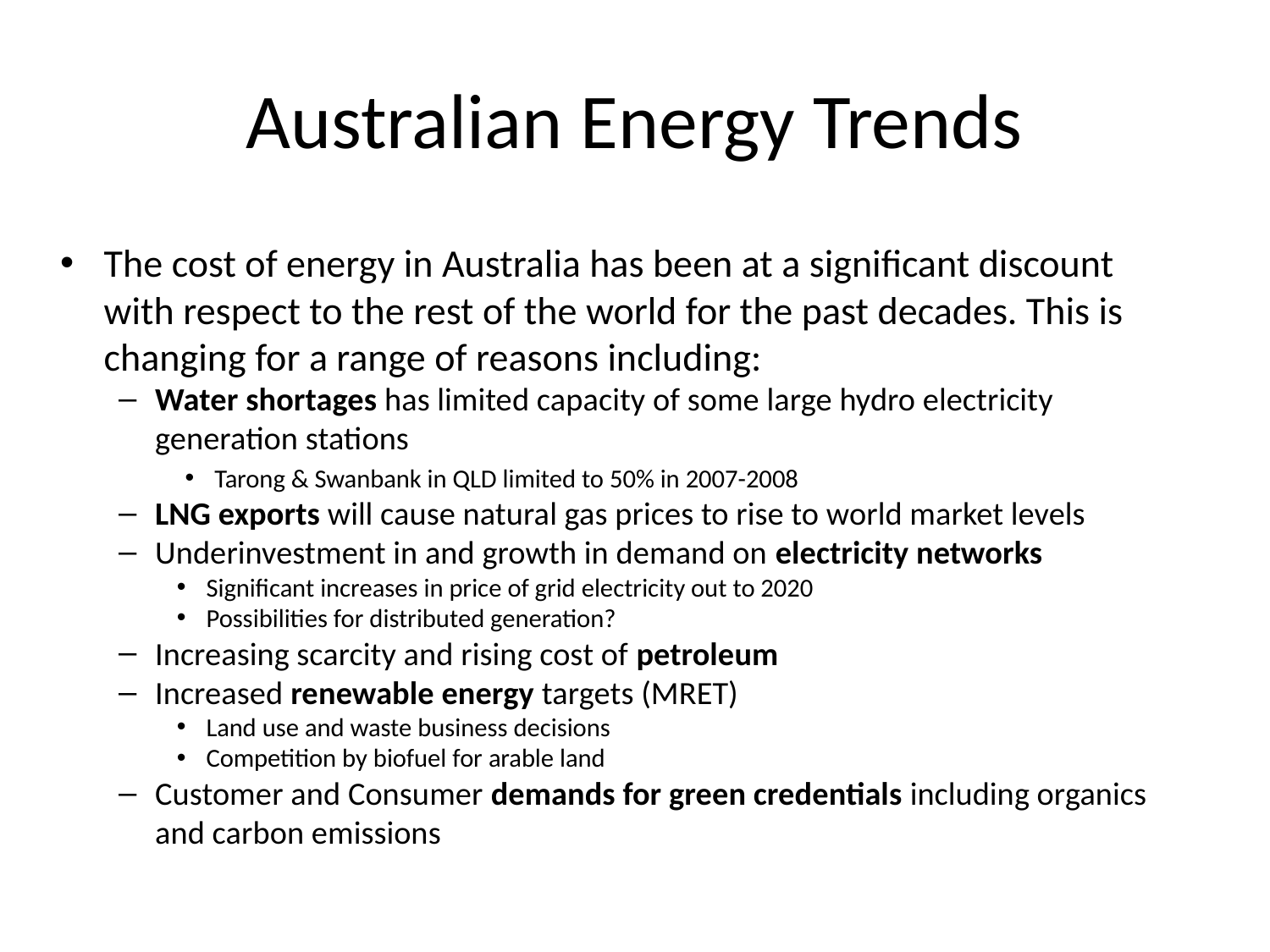

# Australian Energy Trends
The cost of energy in Australia has been at a significant discount with respect to the rest of the world for the past decades. This is changing for a range of reasons including:
Water shortages has limited capacity of some large hydro electricity generation stations
Tarong & Swanbank in QLD limited to 50% in 2007-2008
LNG exports will cause natural gas prices to rise to world market levels
Underinvestment in and growth in demand on electricity networks
Significant increases in price of grid electricity out to 2020
Possibilities for distributed generation?
Increasing scarcity and rising cost of petroleum
Increased renewable energy targets (MRET)
Land use and waste business decisions
Competition by biofuel for arable land
Customer and Consumer demands for green credentials including organics and carbon emissions